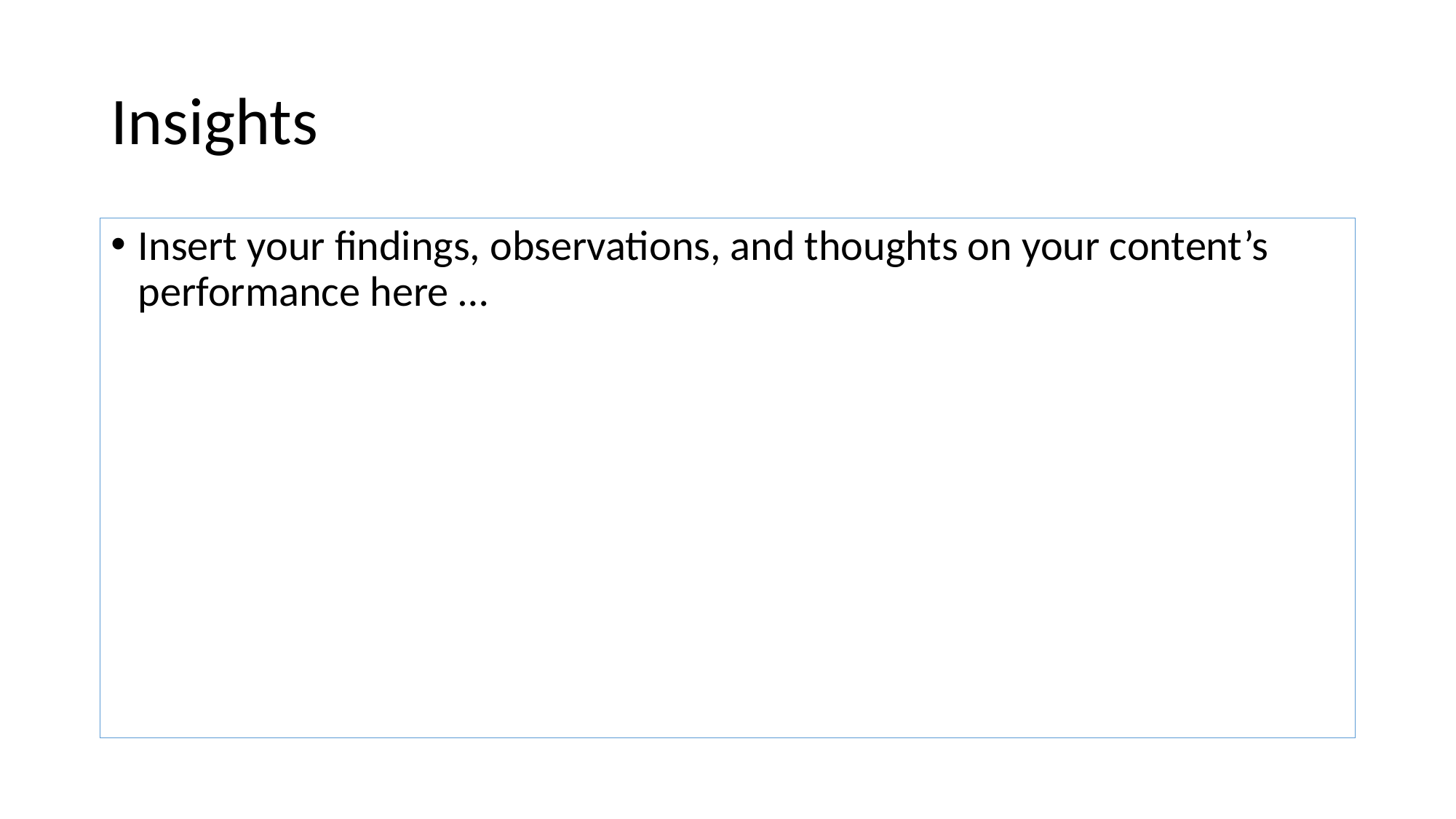

# Insights
Insert your findings, observations, and thoughts on your content’s performance here …